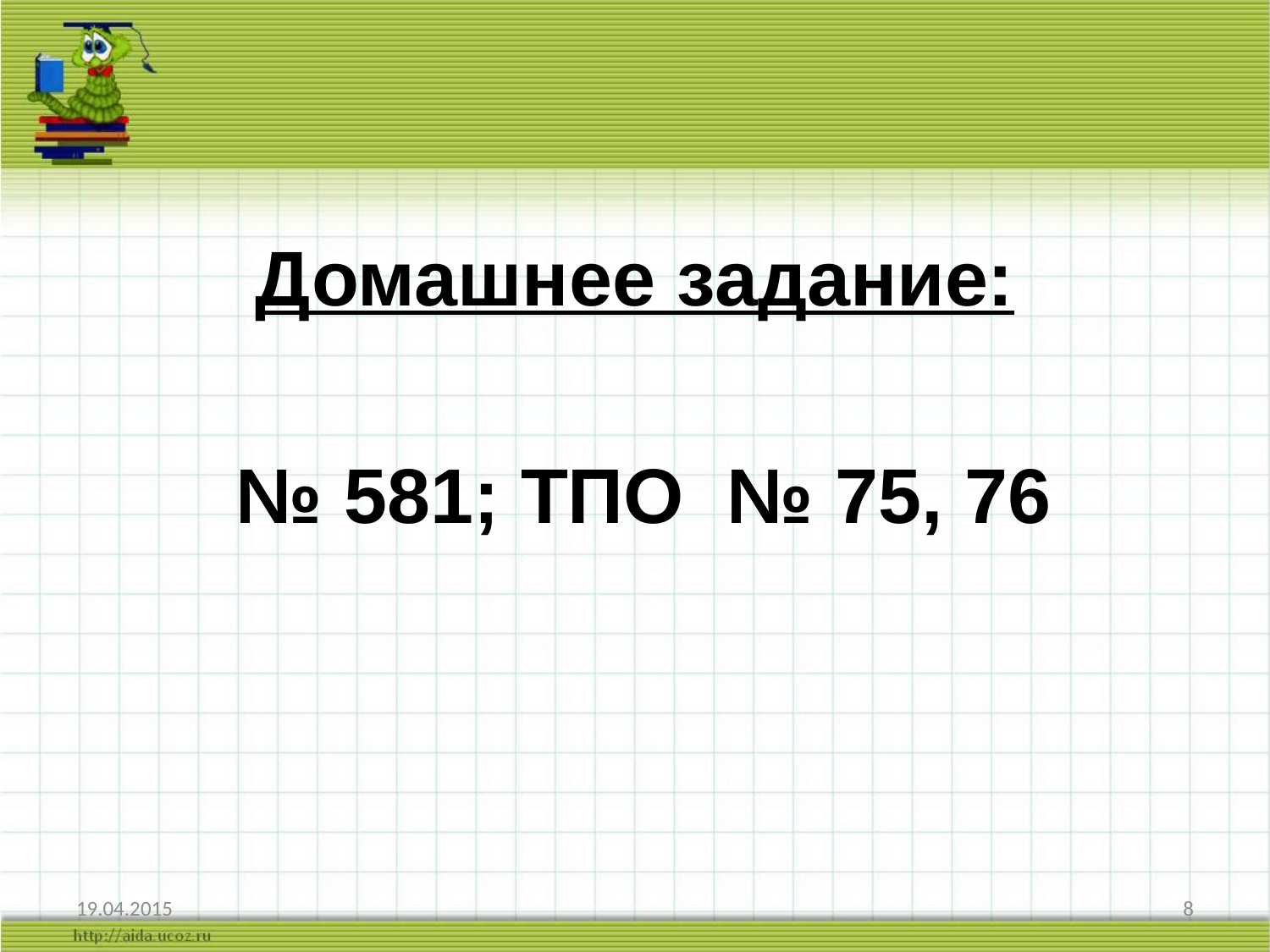

#
Домашнее задание:

 № 581; ТПО  № 75, 76

19.04.2015
8